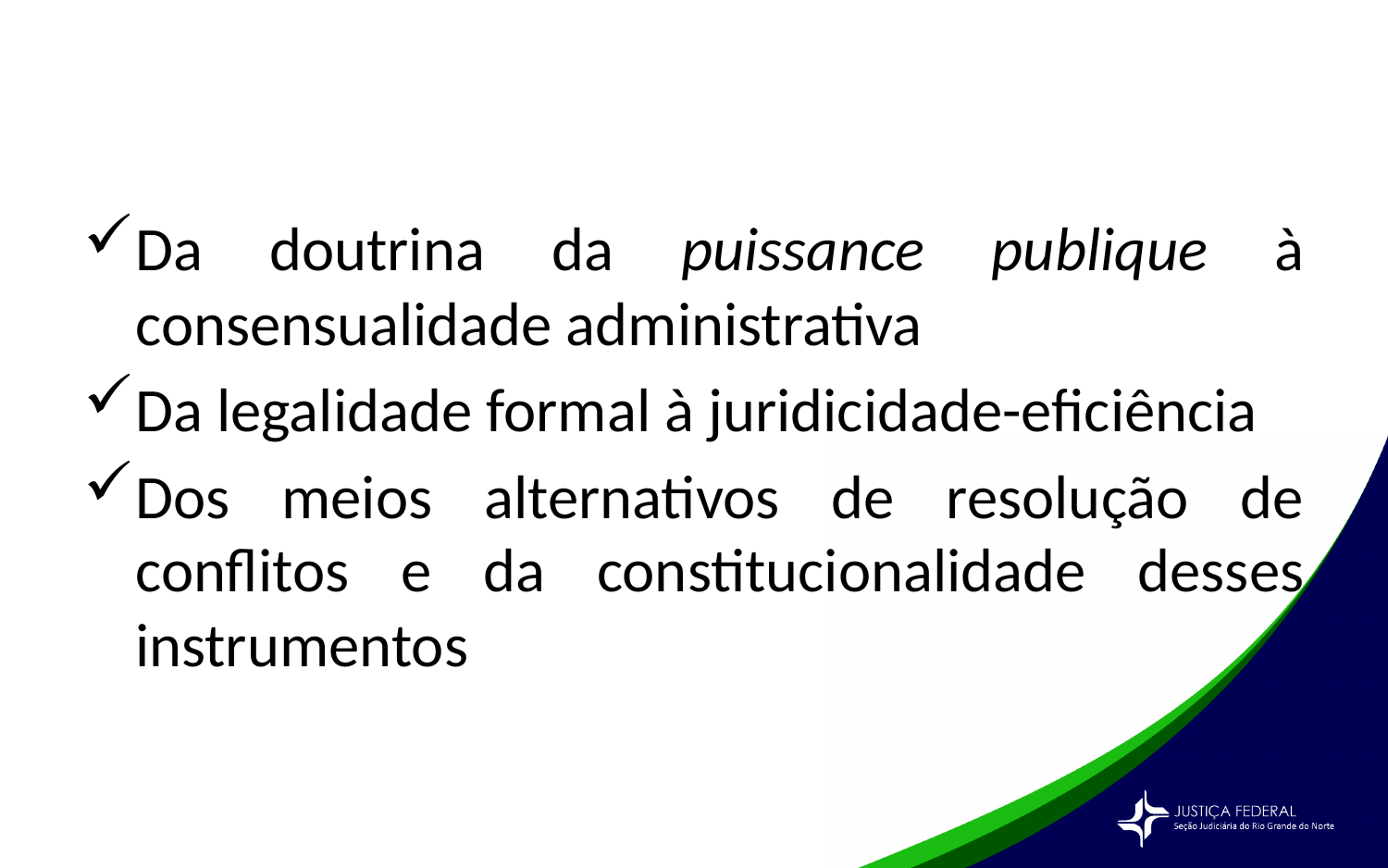

#
Da doutrina da puissance publique à consensualidade administrativa
Da legalidade formal à juridicidade-eficiência
Dos meios alternativos de resolução de conflitos e da constitucionalidade desses instrumentos